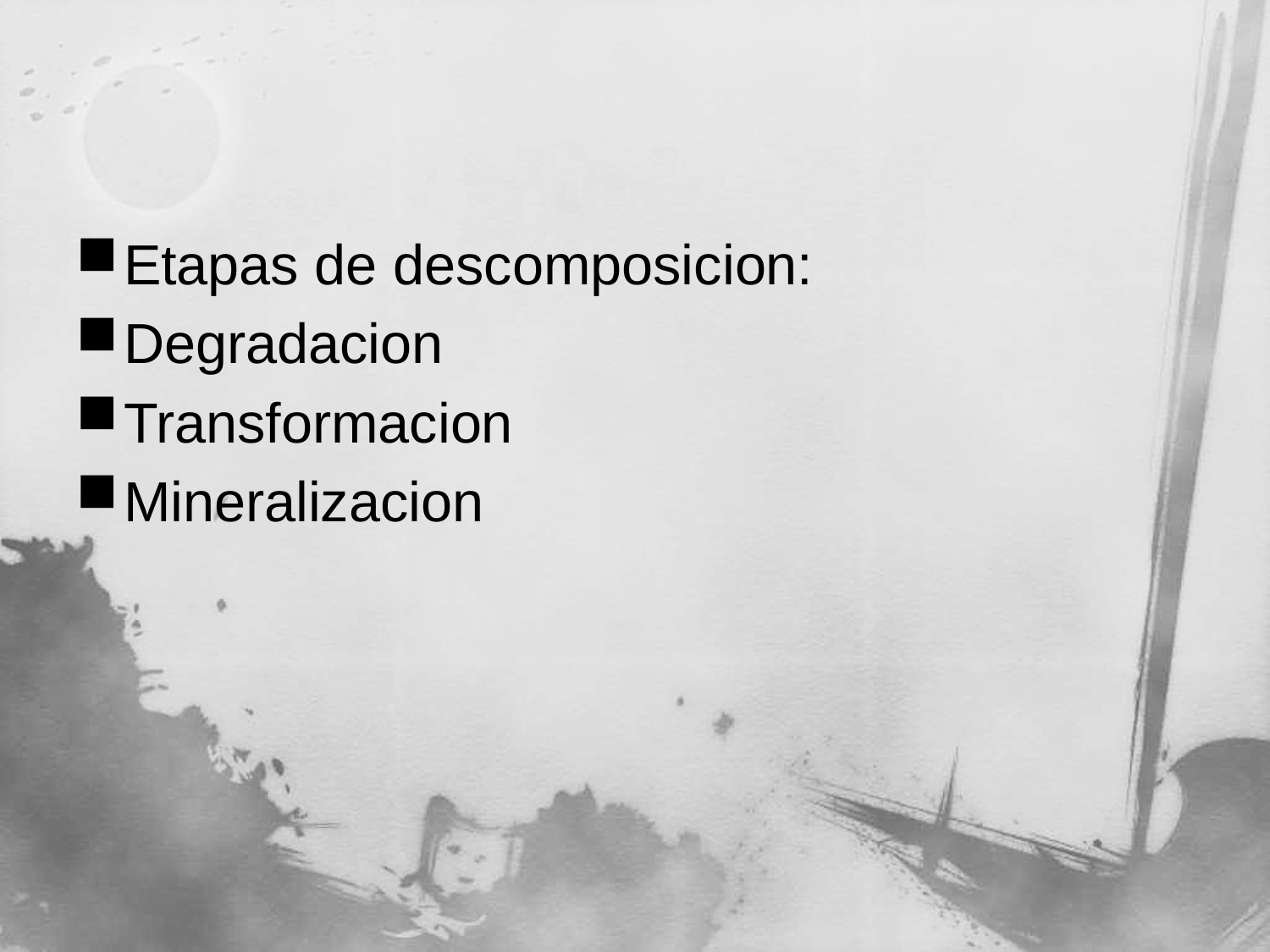

#
Etapas de descomposicion:
Degradacion
Transformacion
Mineralizacion